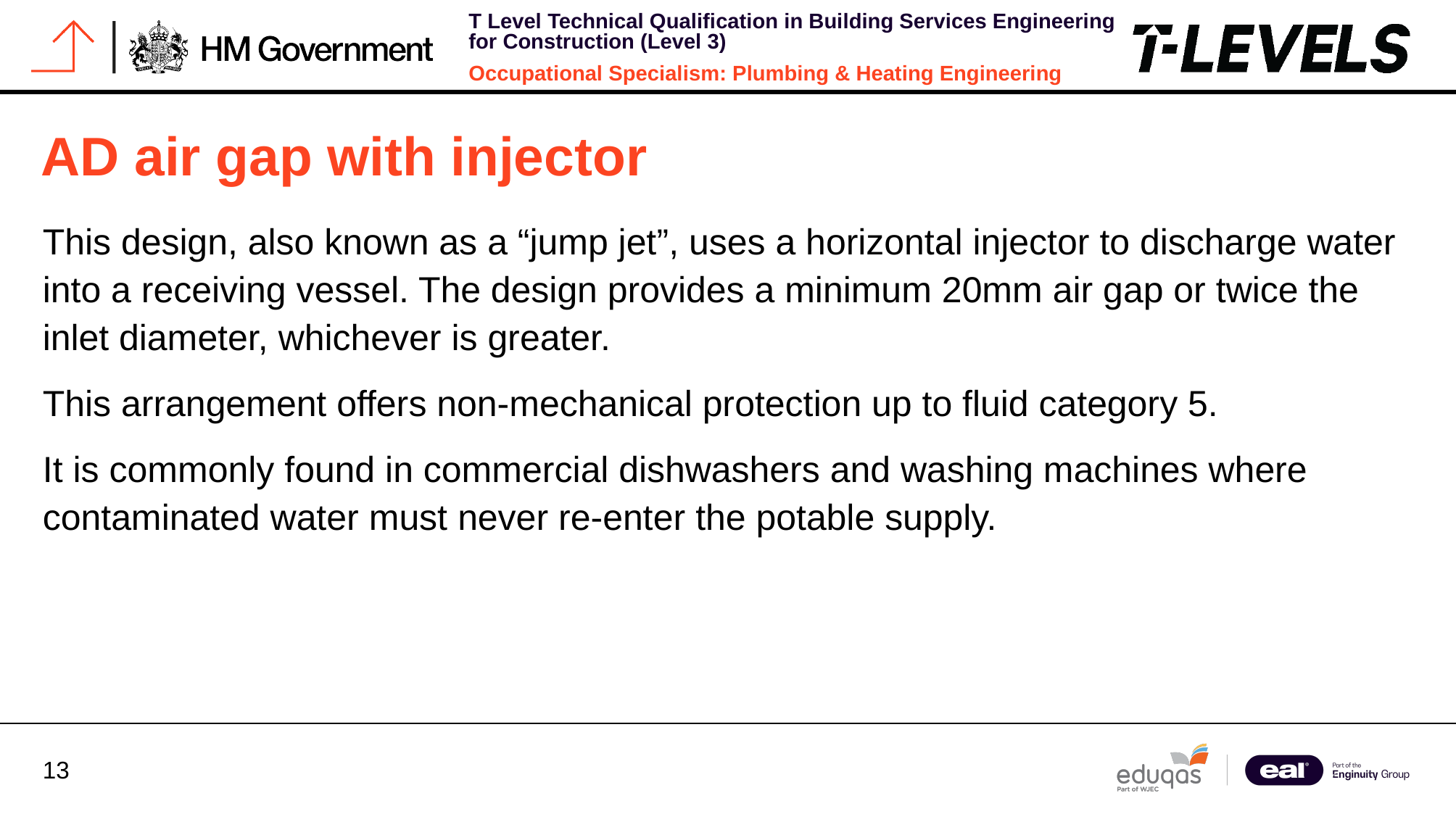

# AD air gap with injector
This design, also known as a “jump jet”, uses a horizontal injector to discharge water into a receiving vessel. The design provides a minimum 20mm air gap or twice the inlet diameter, whichever is greater.
This arrangement offers non-mechanical protection up to fluid category 5.
It is commonly found in commercial dishwashers and washing machines where contaminated water must never re-enter the potable supply.